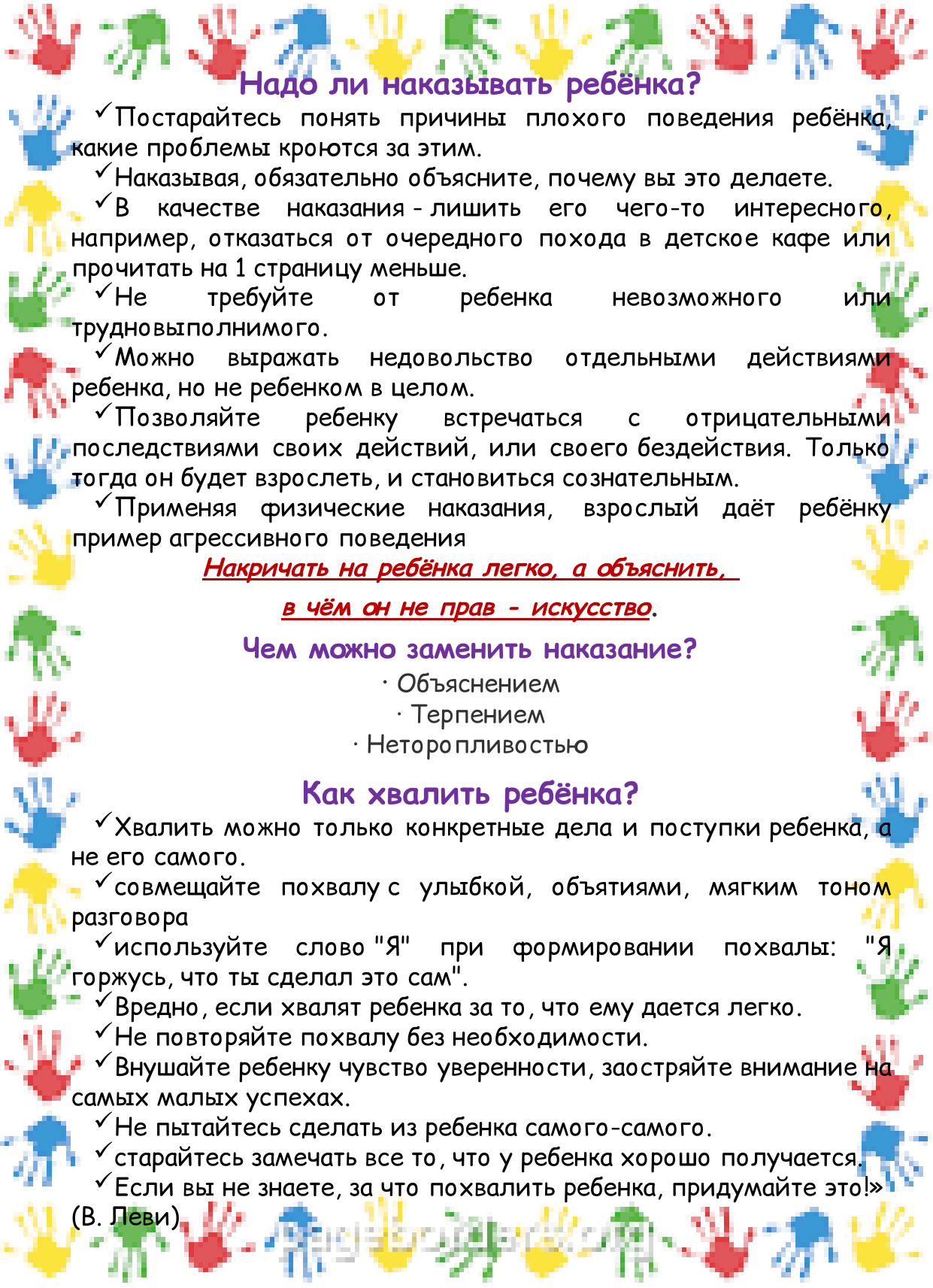

Надо ли наказывать ребёнка?
Постарайтесь понять причины плохого поведения ребёнка, какие проблемы кроются за этим.
Наказывая, обязательно объясните, почему вы это делаете.
В качестве наказания - лишить его чего-то интересного, например, отказаться от очередного похода в детское кафе или прочитать на 1 страницу меньше.
Не требуйте от ребенка невозможного или трудновыполнимого.
Можно выражать недовольство отдельными действиями ребенка, но не ребенком в целом.
Позволяйте ребенку встречаться с отрицательными последствиями своих действий, или своего бездействия. Только тогда он будет взрослеть, и становиться сознательным.
Применяя физические наказания,  взрослый даёт ребёнку пример агрессивного поведения
Накричать на ребёнка легко, а объяснить,
в чём он не прав - искусство.
Чем можно заменить наказание?
· Объяснением
· Терпением
· Неторопливостью

Как хвалить ребёнка?
Хвалить можно только конкретные дела и поступки ребенка, а не его самого.
совмещайте похвалу с улыбкой, объятиями, мягким тоном разговора
используйте слово "Я" при формировании похвалы: "Я горжусь, что ты сделал это сам".
Вредно, если хвалят ребенка за то, что ему дается легко.
Не повторяйте похвалу без необходимости.
Внушайте ребенку чувство уверенности, заостряйте внимание на самых малых успехах.
Не пытайтесь сделать из ребенка самого-самого.
старайтесь замечать все то, что у ребенка хорошо получается.
Если вы не знаете, за что похвалить ребенка, придумайте это!»  (В. Леви)